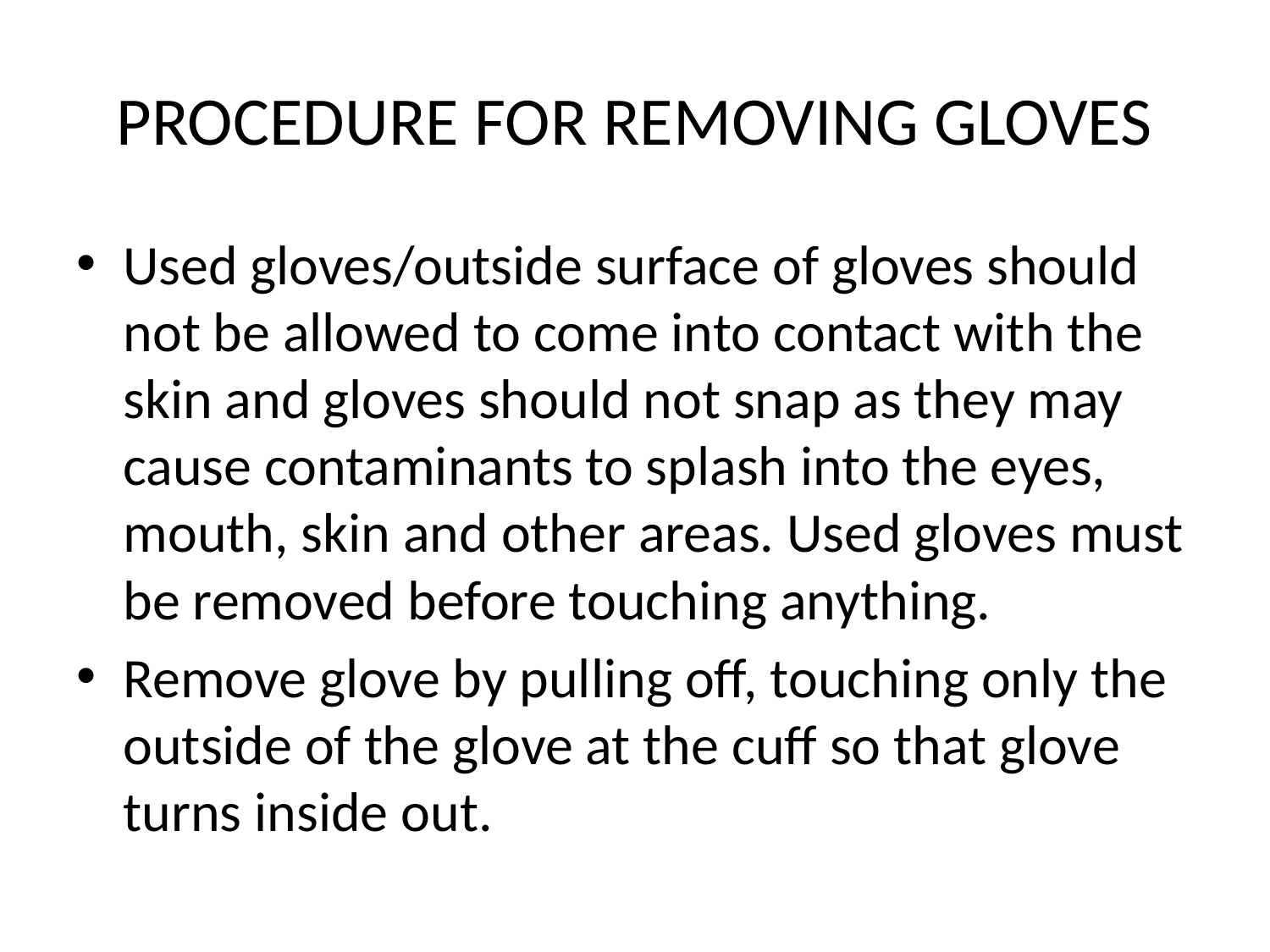

# PROCEDURE FOR REMOVING GLOVES
Used gloves/outside surface of gloves should not be allowed to come into contact with the skin and gloves should not snap as they may cause contaminants to splash into the eyes, mouth, skin and other areas. Used gloves must be removed before touching anything.
Remove glove by pulling off, touching only the outside of the glove at the cuff so that glove turns inside out.